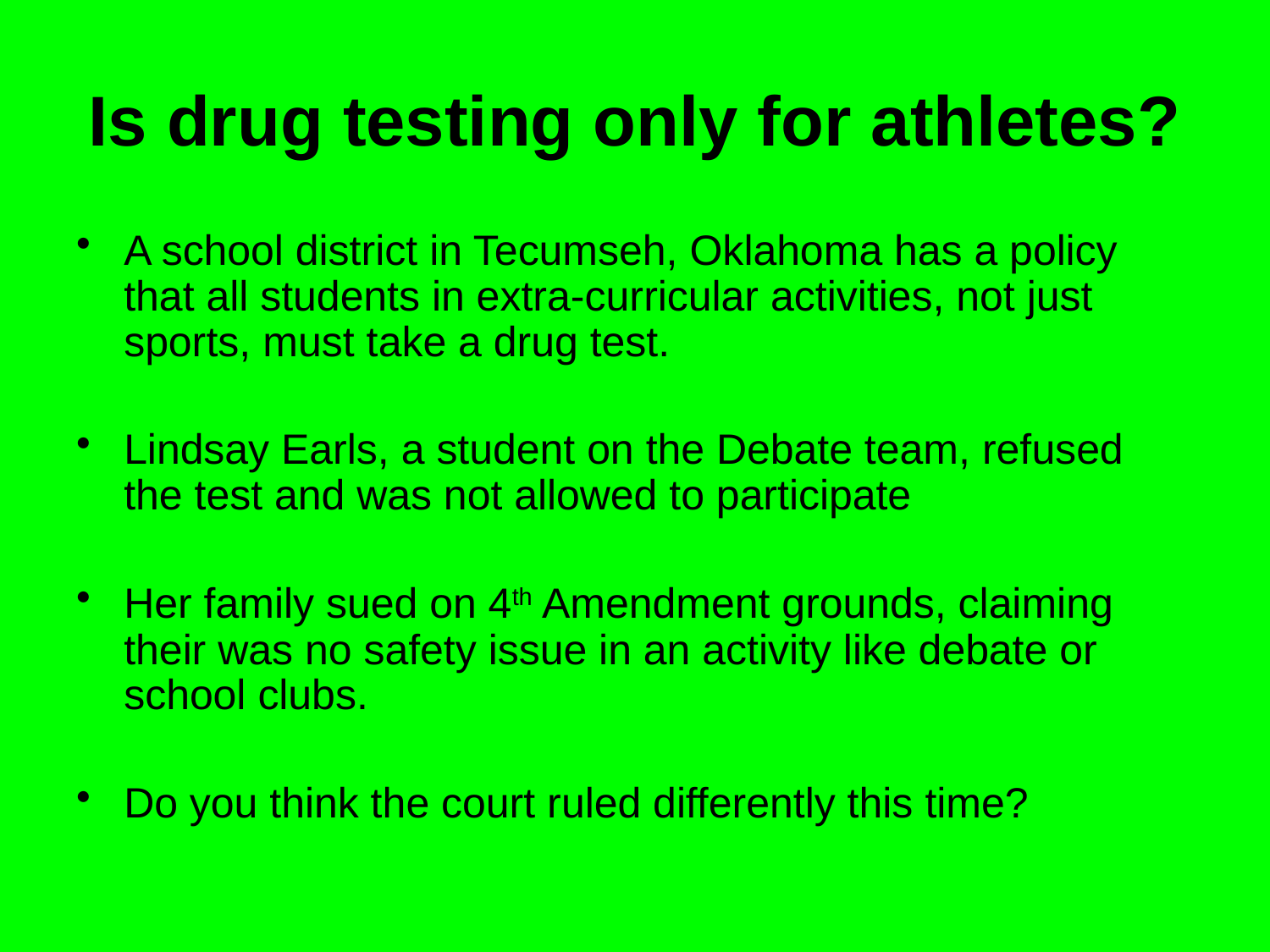

# Is drug testing only for athletes?

A school district in Tecumseh, Oklahoma has a policy that all students in extra-curricular activities, not just sports, must take a drug test.

Lindsay Earls, a student on the Debate team, refused the test and was not allowed to participate

Her family sued on 4th Amendment grounds, claiming their was no safety issue in an activity like debate or school clubs.

Do you think the court ruled differently this time?